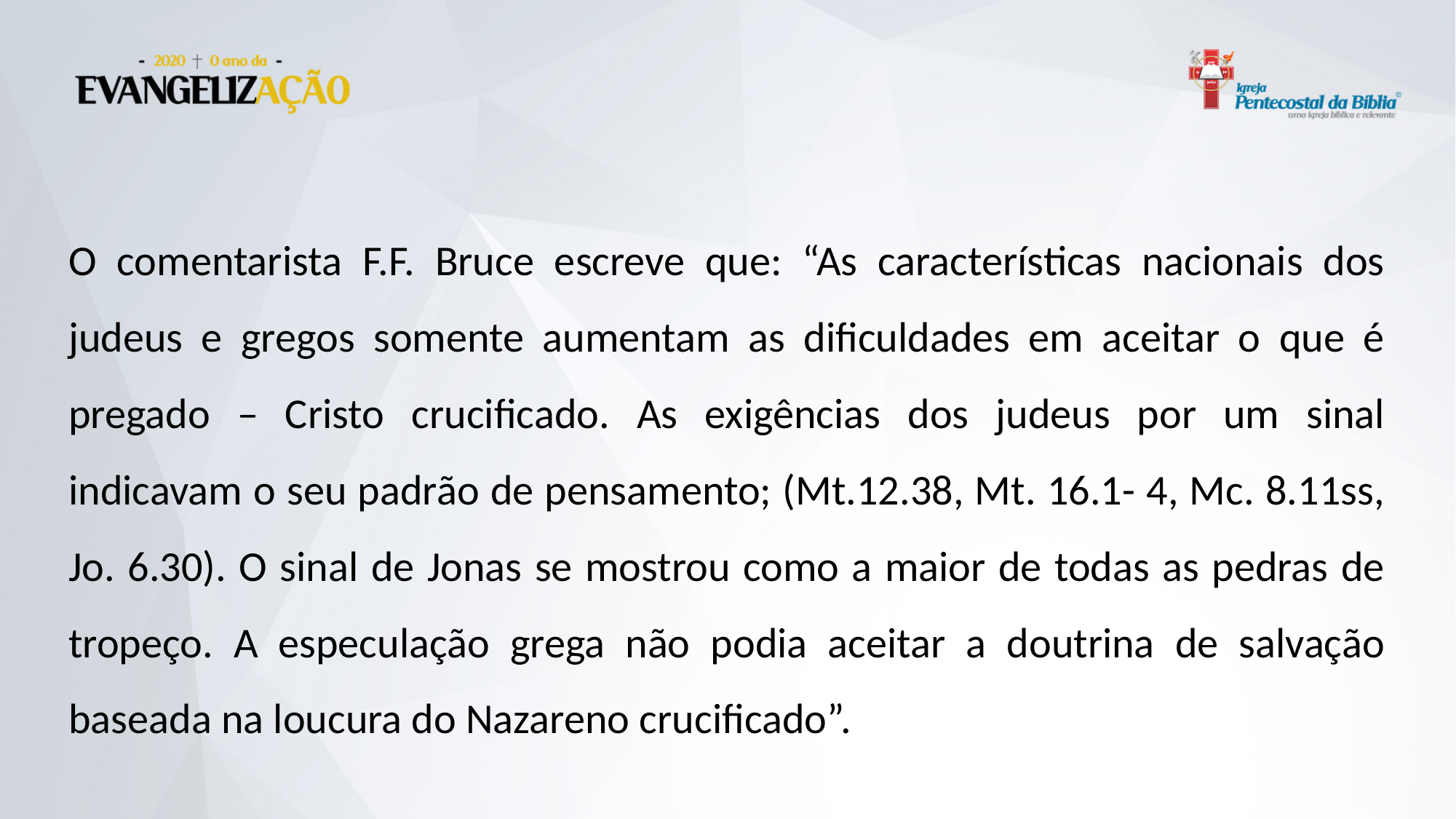

O comentarista F.F. Bruce escreve que: “As características nacionais dos judeus e gregos somente aumentam as dificuldades em aceitar o que é pregado – Cristo crucificado. As exigências dos judeus por um sinal indicavam o seu padrão de pensamento; (Mt.12.38, Mt. 16.1- 4, Mc. 8.11ss, Jo. 6.30). O sinal de Jonas se mostrou como a maior de todas as pedras de tropeço. A especulação grega não podia aceitar a doutrina de salvação baseada na loucura do Nazareno crucificado”.